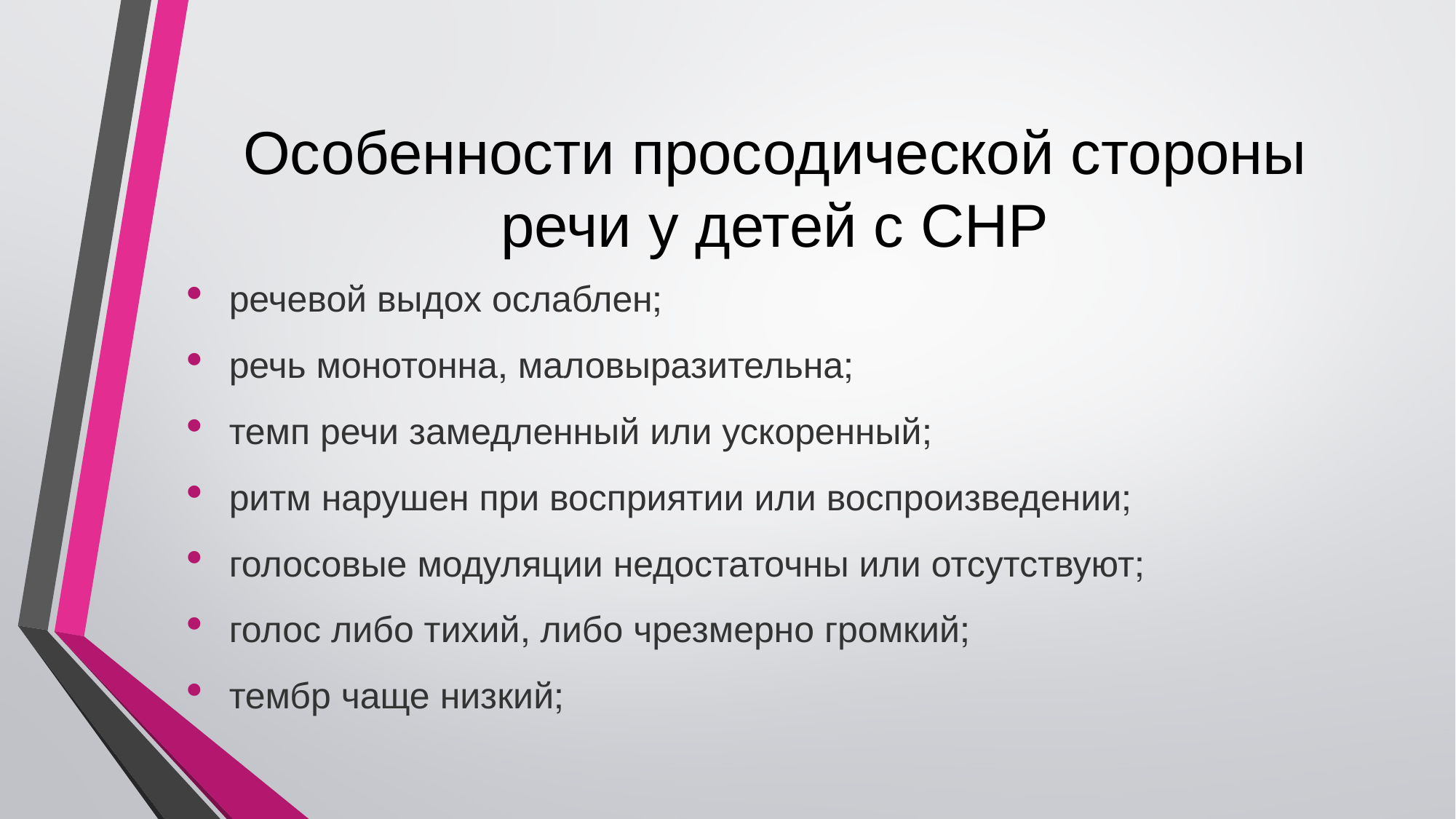

# Особенности просодической стороны речи у детей с СНР
речевой выдох ослаблен;
речь монотонна, маловыразительна;
темп речи замедленный или ускоренный;
ритм нарушен при восприятии или воспроизведении;
голосовые модуляции недостаточны или отсутствуют;
голос либо тихий, либо чрезмерно громкий;
тембр чаще низкий;